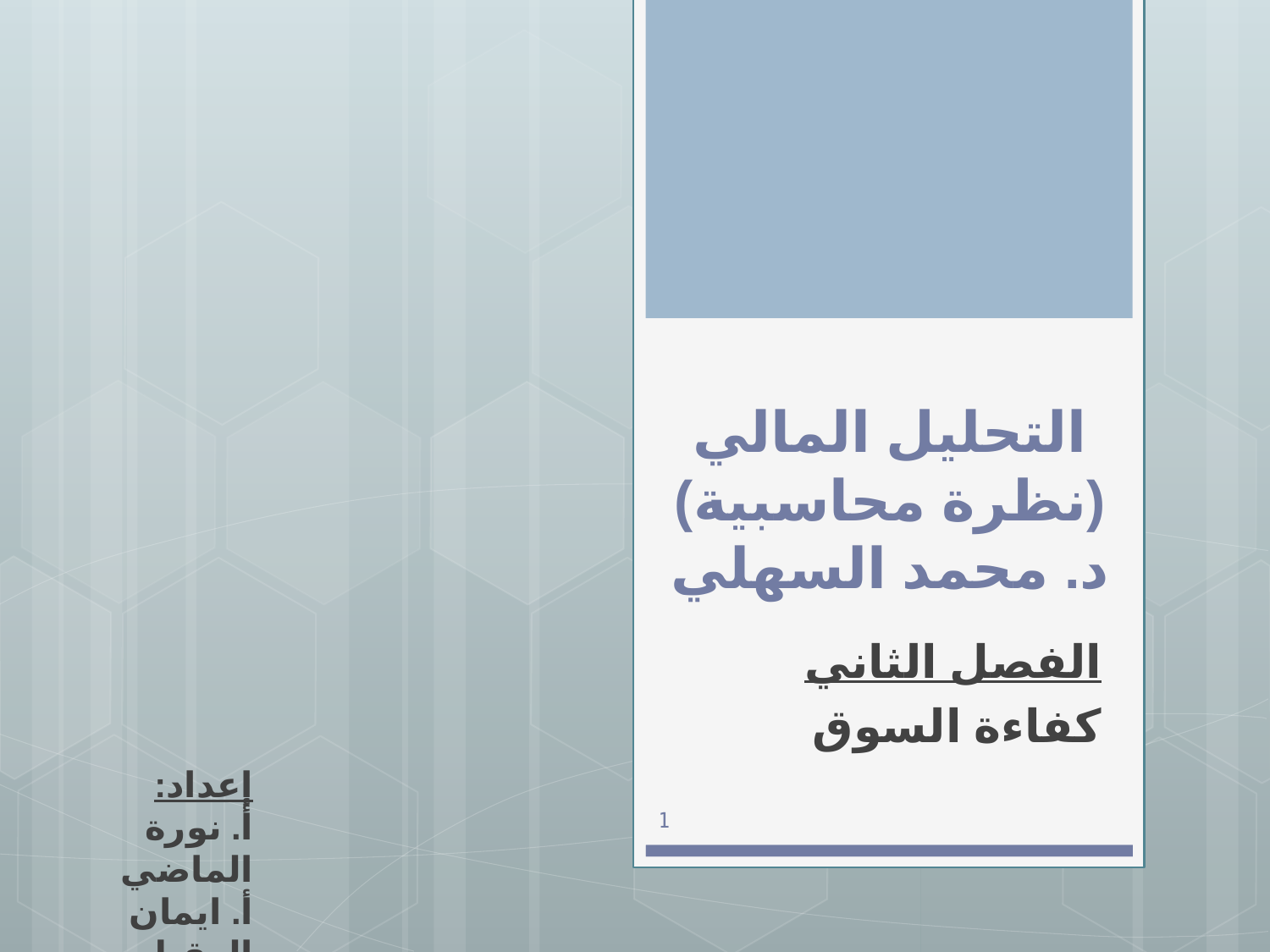

# التحليل المالي (نظرة محاسبية) د. محمد السهلي
الفصل الثاني
	كفاءة السوق
إعداد:
أ. نورة الماضي
أ. ايمان العقيل
1